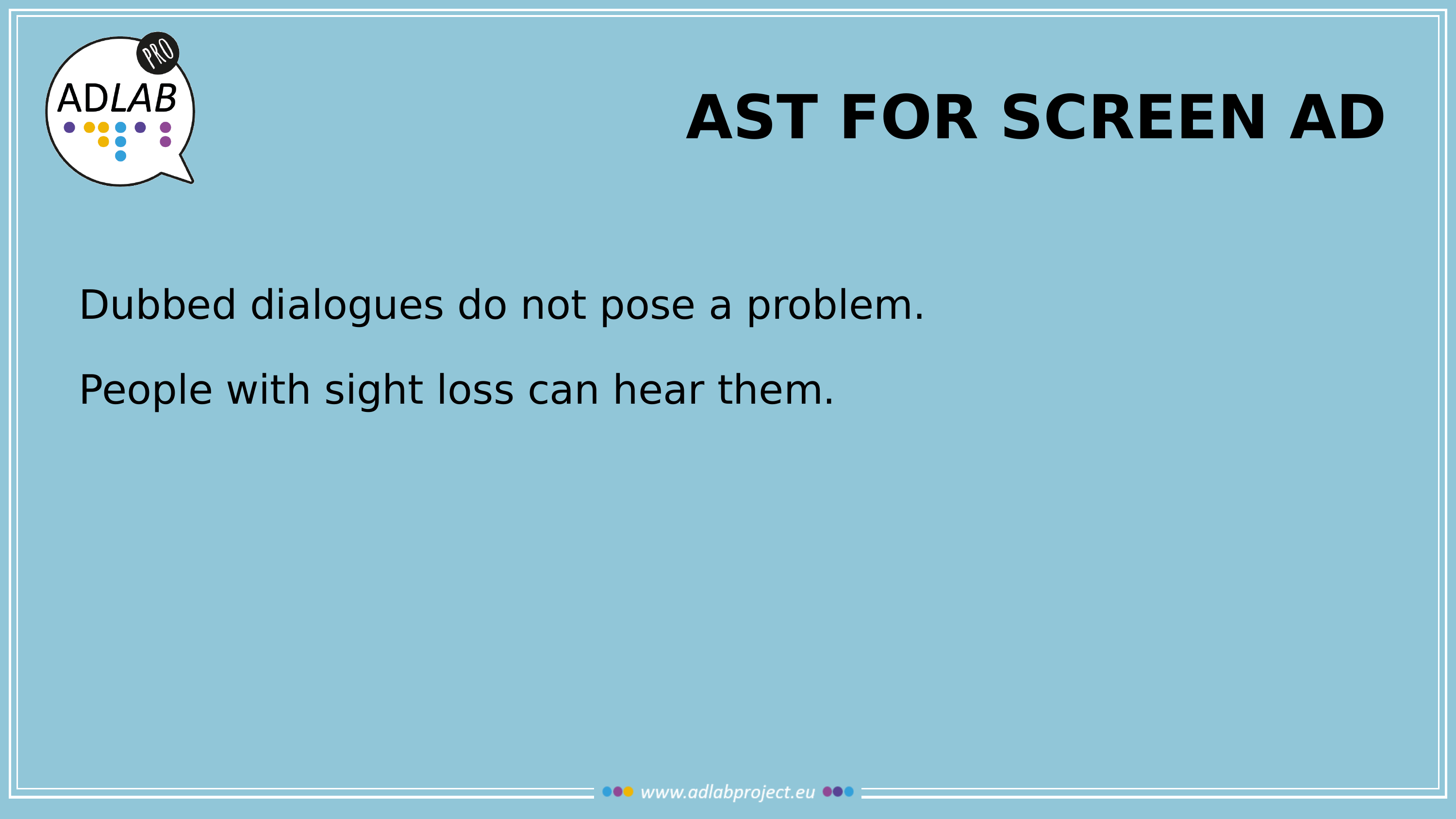

# AST FOR SCREEN AD
Dubbed dialogues do not pose a problem.
People with sight loss can hear them.